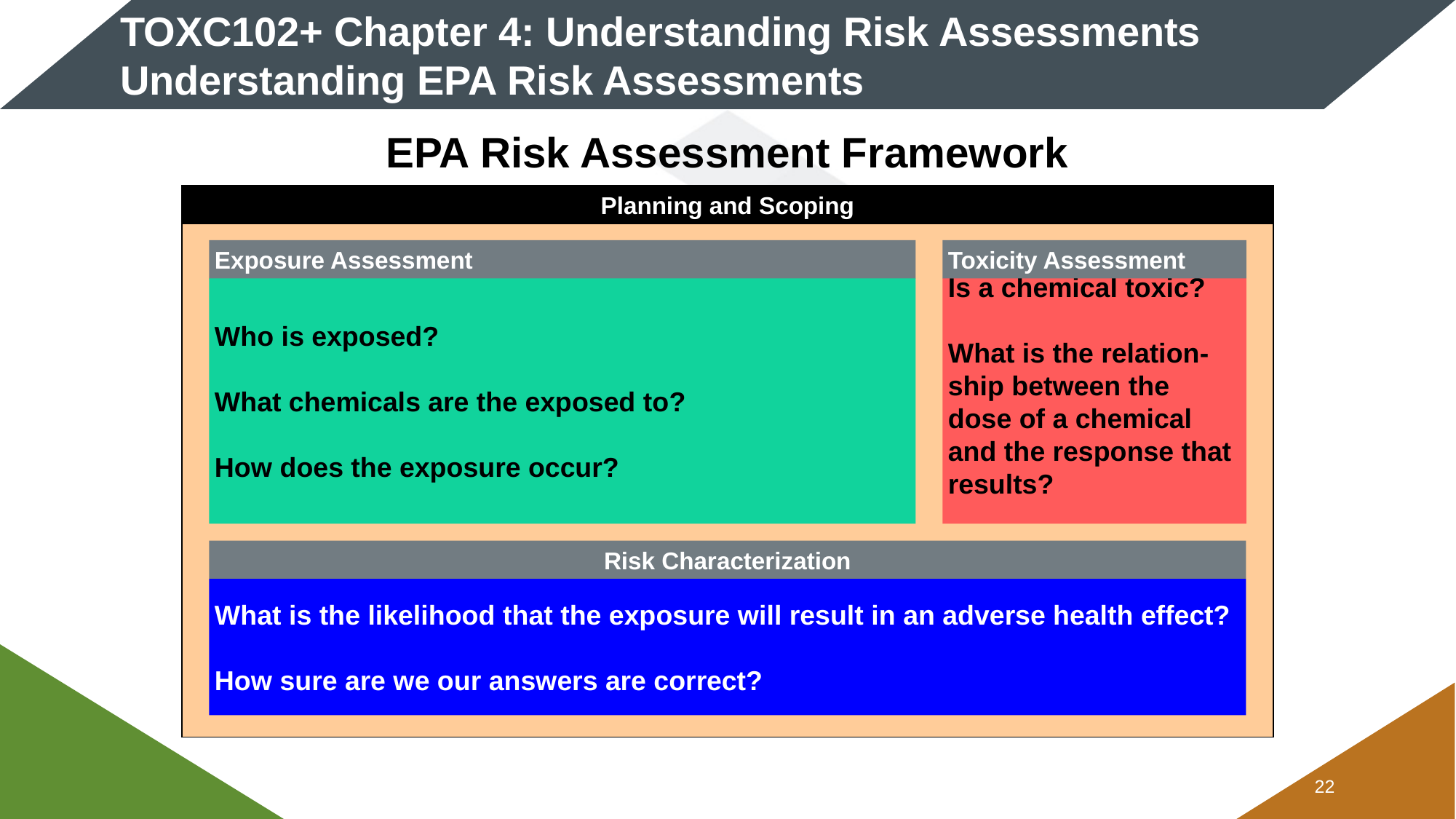

# TOXC102+ Chapter 4: Understanding Risk Assessments Understanding EPA Risk Assessments
EPA Risk Assessment Framework
Planning and Scoping

Exposure Assessment
Who is exposed?

What chemicals are the exposed to?

How does the exposure occur?
Toxicity Assessment
Is a chemical toxic?

What is the relation-ship between the dose of a chemical and the response that results?

Risk Characterization
What is the likelihood that the exposure will result in an adverse health effect?

How sure are we our answers are correct?
22